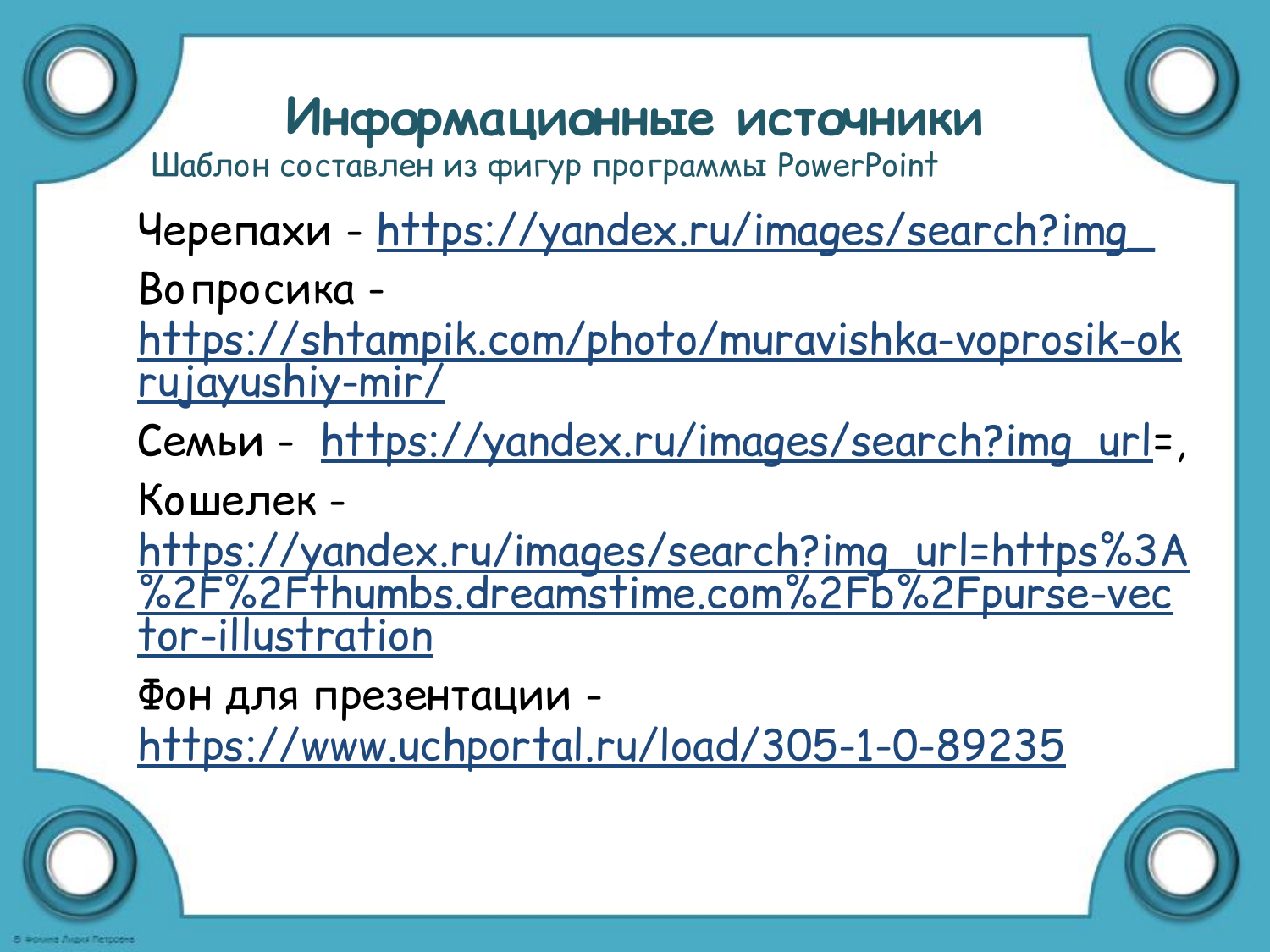

Информационные источники
Шаблон составлен из фигур программы PowerPoint

Черепахи - https://yandex.ru/images/search?img_
Вопросика - https://shtampik.com/photo/muravishka-voprosik-okrujayushiy-mir/
Семьи -  https://yandex.ru/images/search?img_url=,
Кошелек - https://yandex.ru/images/search?img_url=https%3A%2F%2Fthumbs.dreamstime.com%2Fb%2Fpurse-vector-illustration
Фон для презентации - https://www.uchportal.ru/load/305-1-0-89235